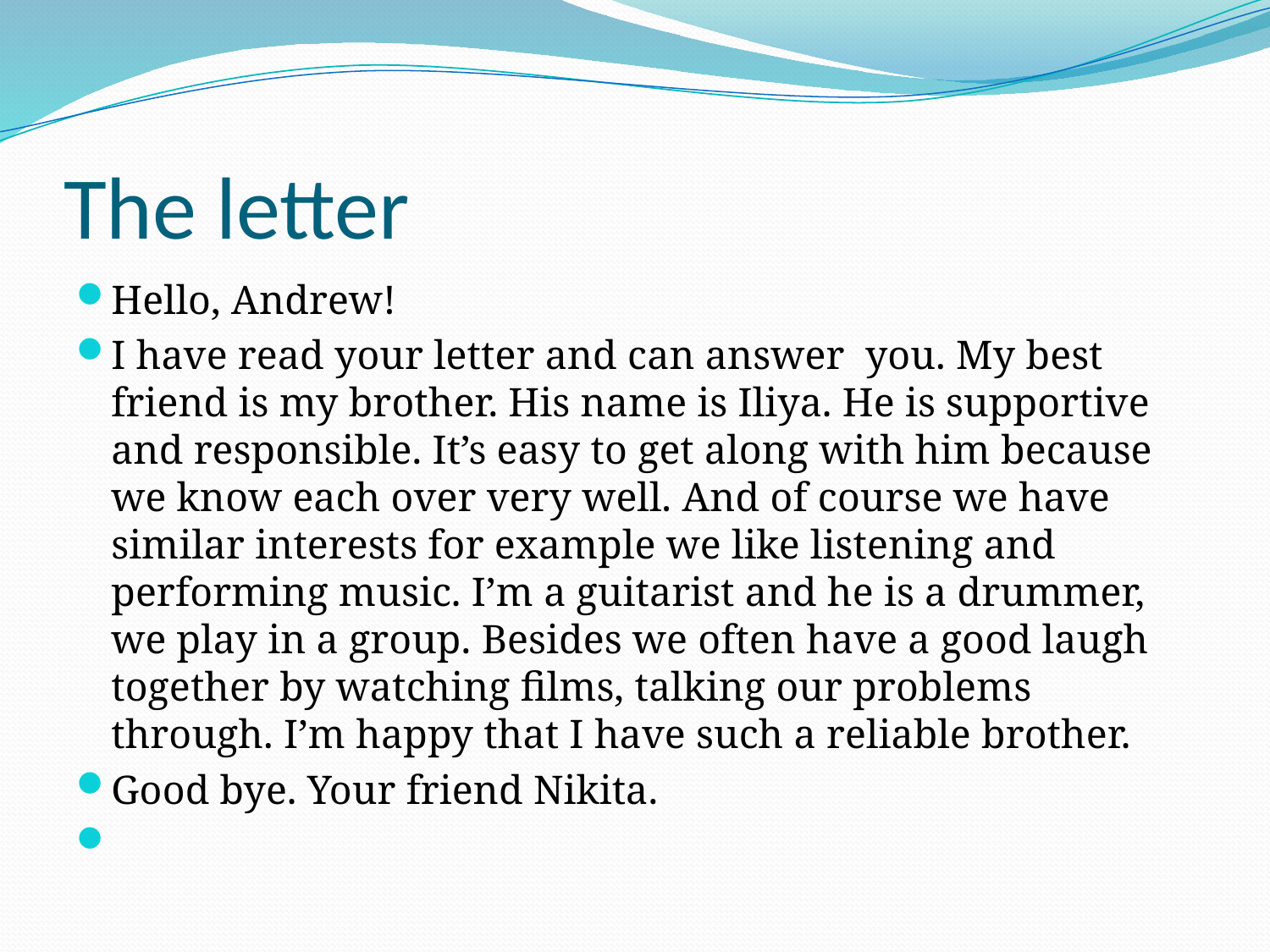

# The letter
Hello, Andrew!
I have read your letter and can answer  you. My best friend is my brother. His name is Iliya. He is supportive and responsible. It’s easy to get along with him because we know each over very well. And of course we have similar interests for example we like listening and performing music. I’m a guitarist and he is a drummer, we play in a group. Besides we often have a good laugh together by watching films, talking our problems through. I’m happy that I have such a reliable brother.
Good bye. Your friend Nikita.